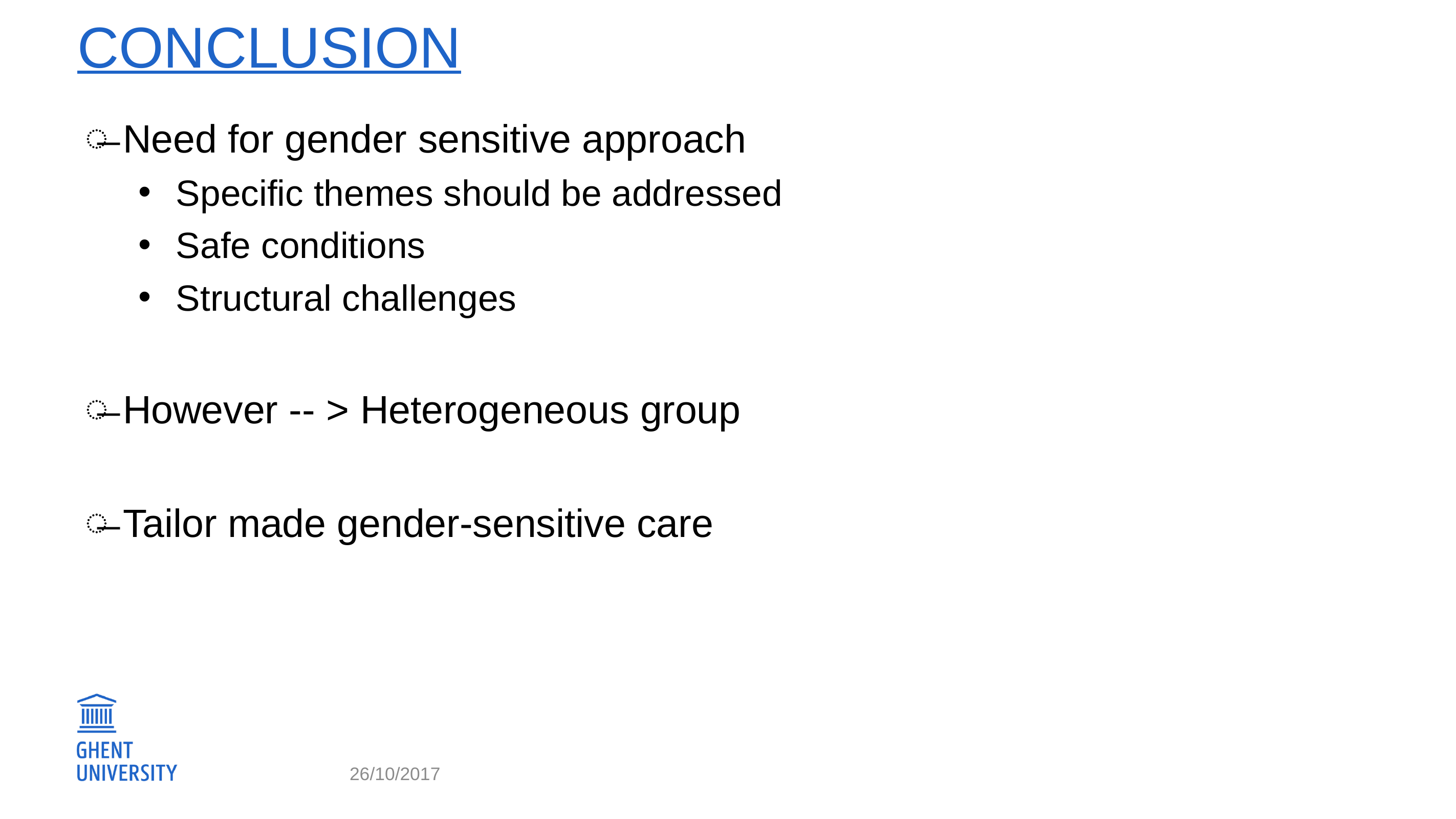

# Conclusion
Need for gender sensitive approach
Specific themes should be addressed
Safe conditions
Structural challenges

However -- > Heterogeneous group

Tailor made gender-sensitive care
26/10/2017